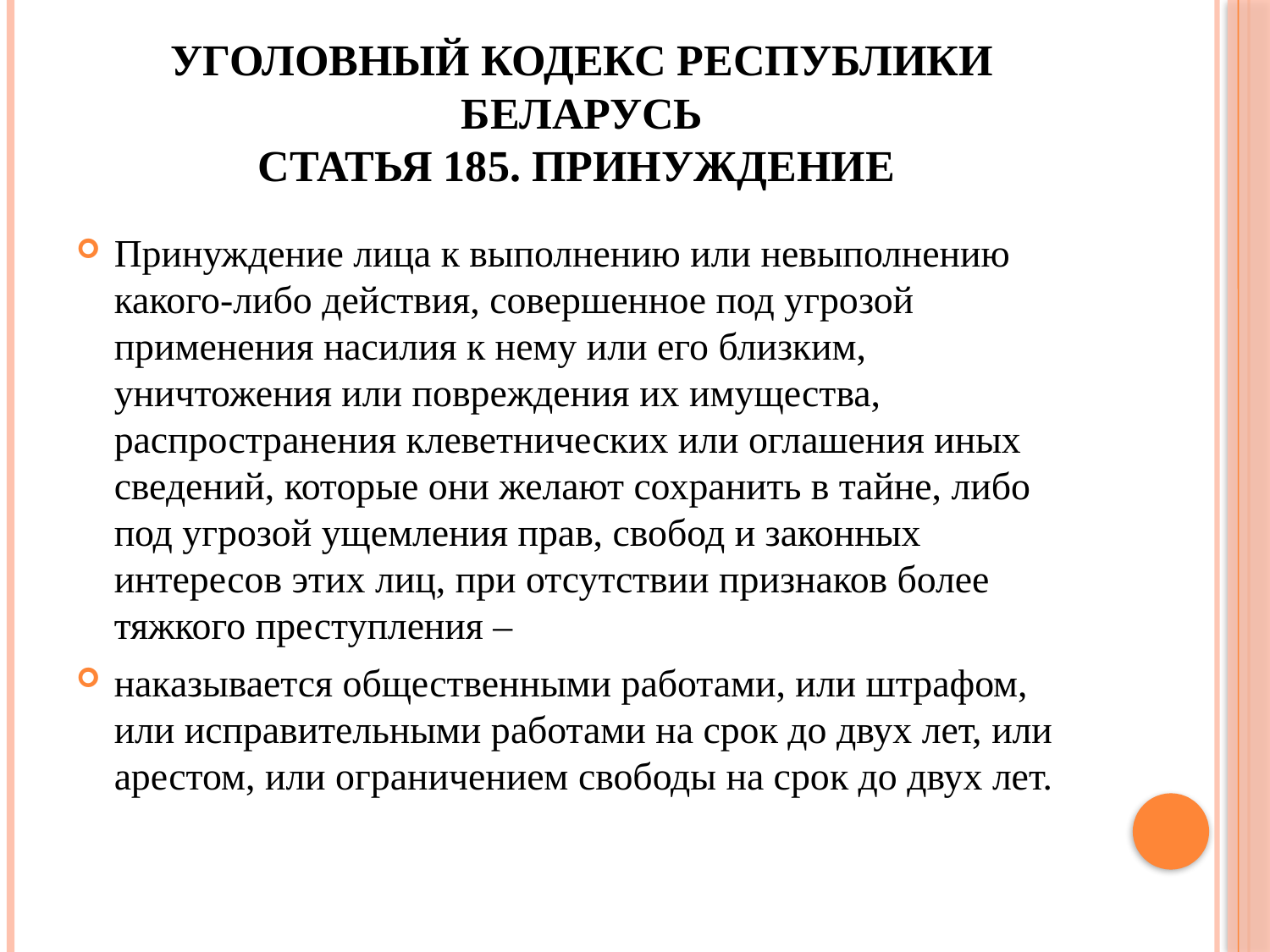

# Уголовный Кодекс Республики Беларусь Статья 185. Принуждение
Принуждение лица к выполнению или невыполнению какого-либо действия, совершенное под угрозой применения насилия к нему или его близким, уничтожения или повреждения их имущества, распространения клеветнических или оглашения иных сведений, которые они желают сохранить в тайне, либо под угрозой ущемления прав, свобод и законных интересов этих лиц, при отсутствии признаков более тяжкого преступления –
наказывается общественными работами, или штрафом, или исправительными работами на срок до двух лет, или арестом, или ограничением свободы на срок до двух лет.